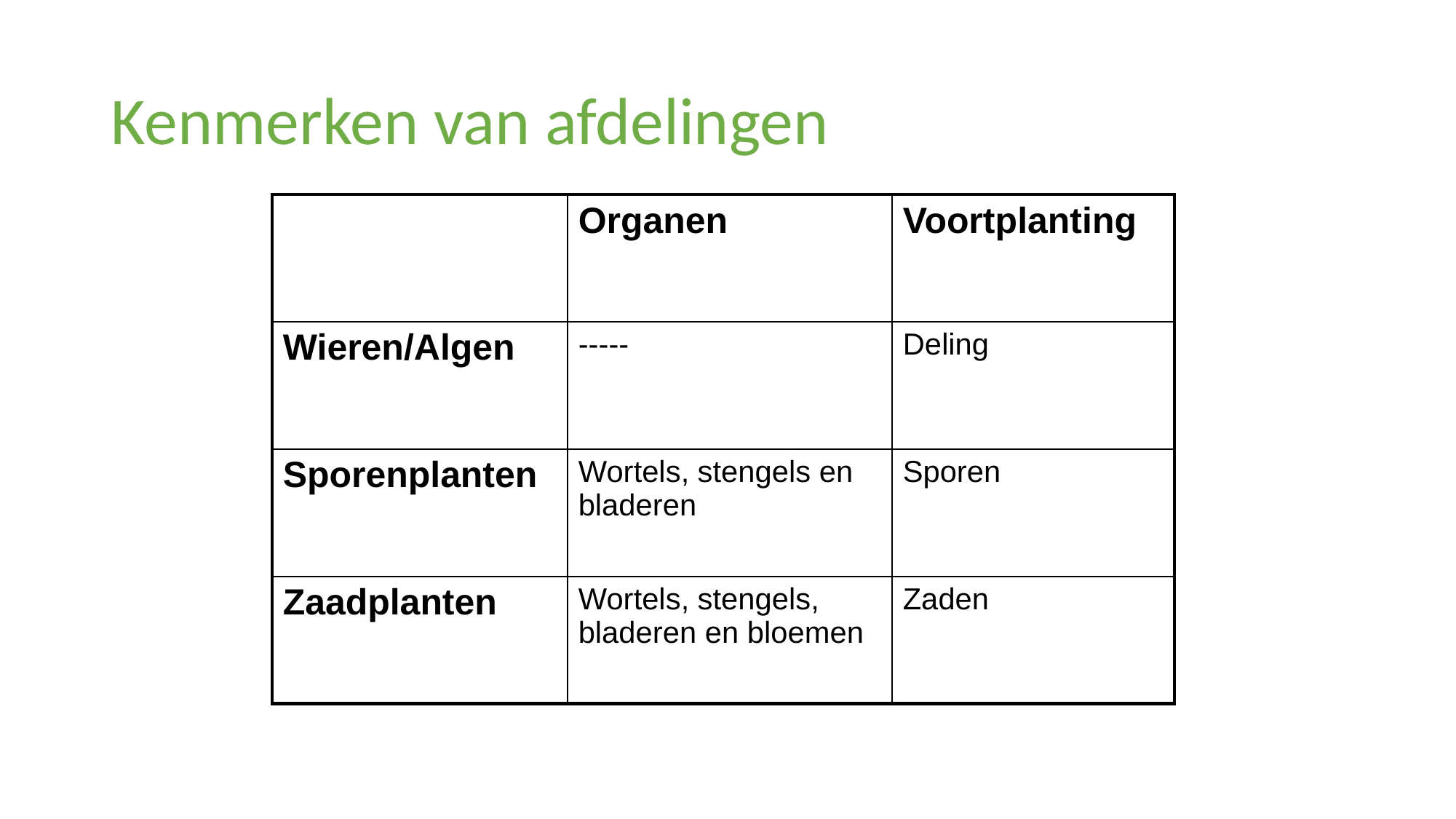

# Kenmerken van afdelingen
|  | Organen | Voortplanting |
| --- | --- | --- |
| Wieren/Algen | ----- | Deling |
| Sporenplanten | Wortels, stengels en bladeren | Sporen |
| Zaadplanten | Wortels, stengels, bladeren en bloemen | Zaden |